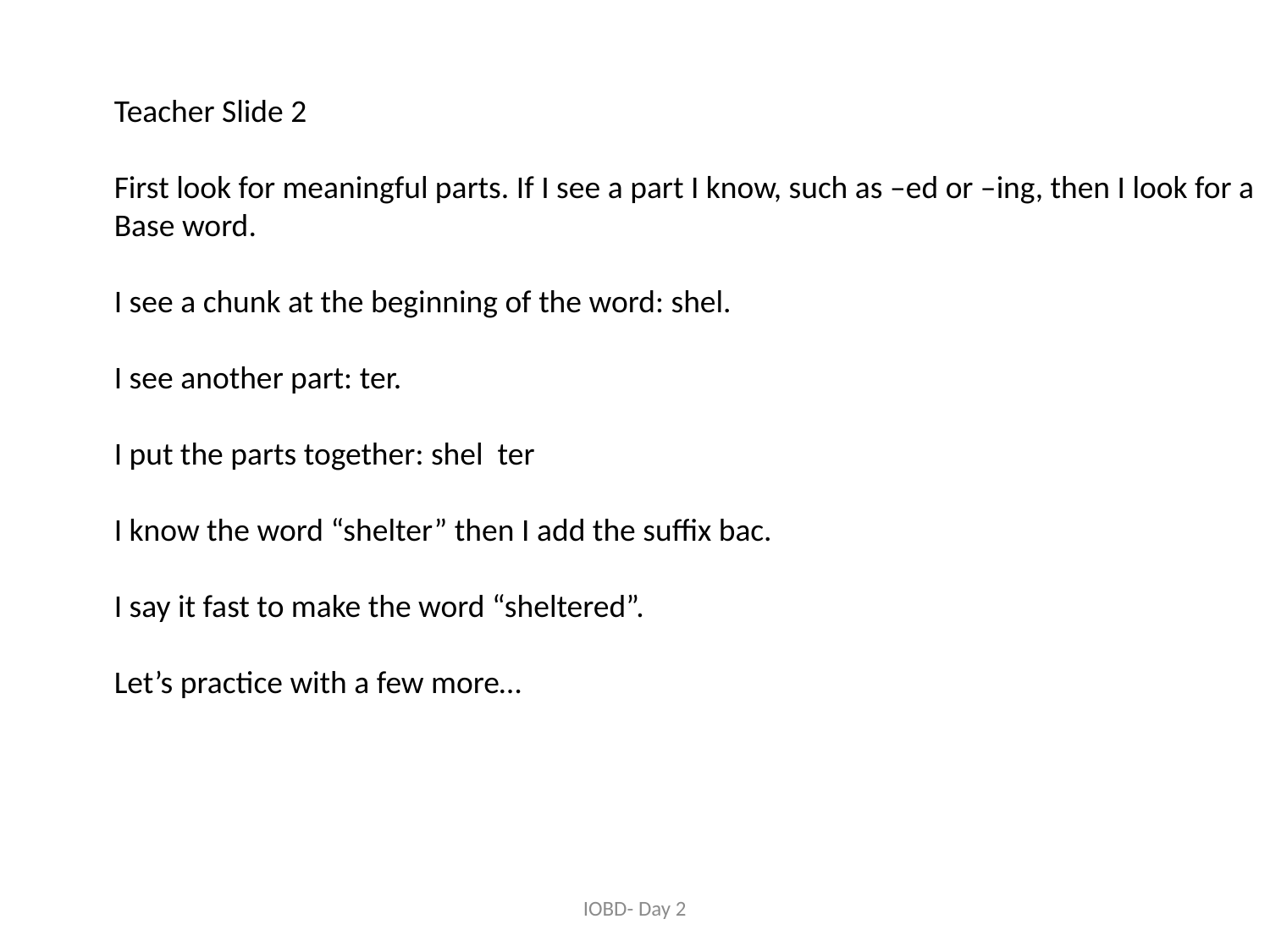

Teacher Slide 2

First look for meaningful parts. If I see a part I know, such as –ed or –ing, then I look for a
Base word.

I see a chunk at the beginning of the word: shel.

I see another part: ter.

I put the parts together: shel  ter

I know the word “shelter” then I add the suffix bac.

I say it fast to make the word “sheltered”.

Let’s practice with a few more…

IOBD- Day 2